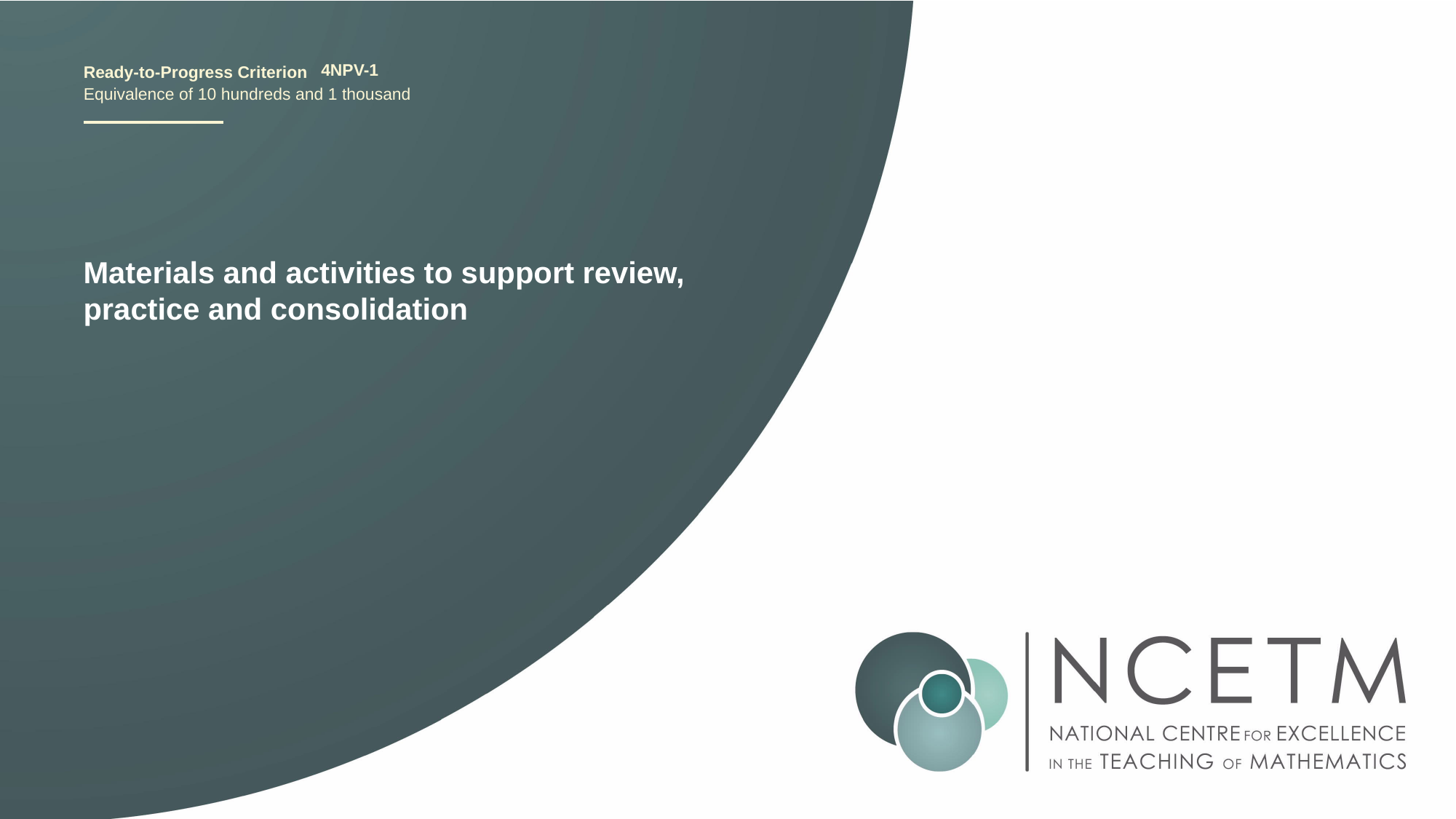

4NPV-1
Equivalence of 10 hundreds and 1 thousand